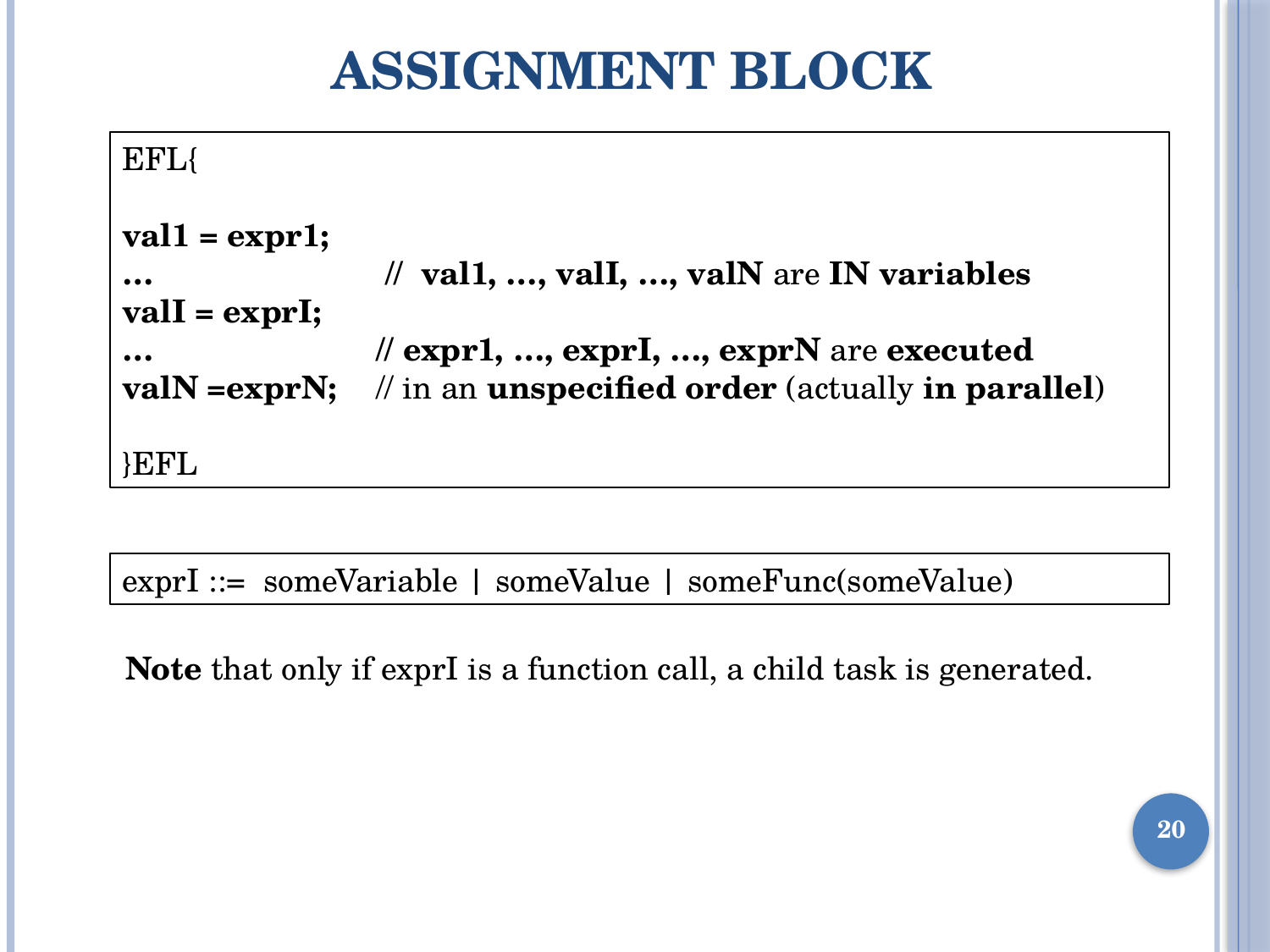

# Assignment block
EFL{

val1 = expr1;
…		 //  val1, …, valI, …, valN are IN variables
valI = exprI;
…		// expr1, …, exprI, …, exprN are executed
valN =exprN;	// in an unspecified order (actually in parallel)

}EFL
exprI ::=  someVariable | someValue | someFunc(someValue)
Note that only if exprI is a function call, a child task is generated.
20